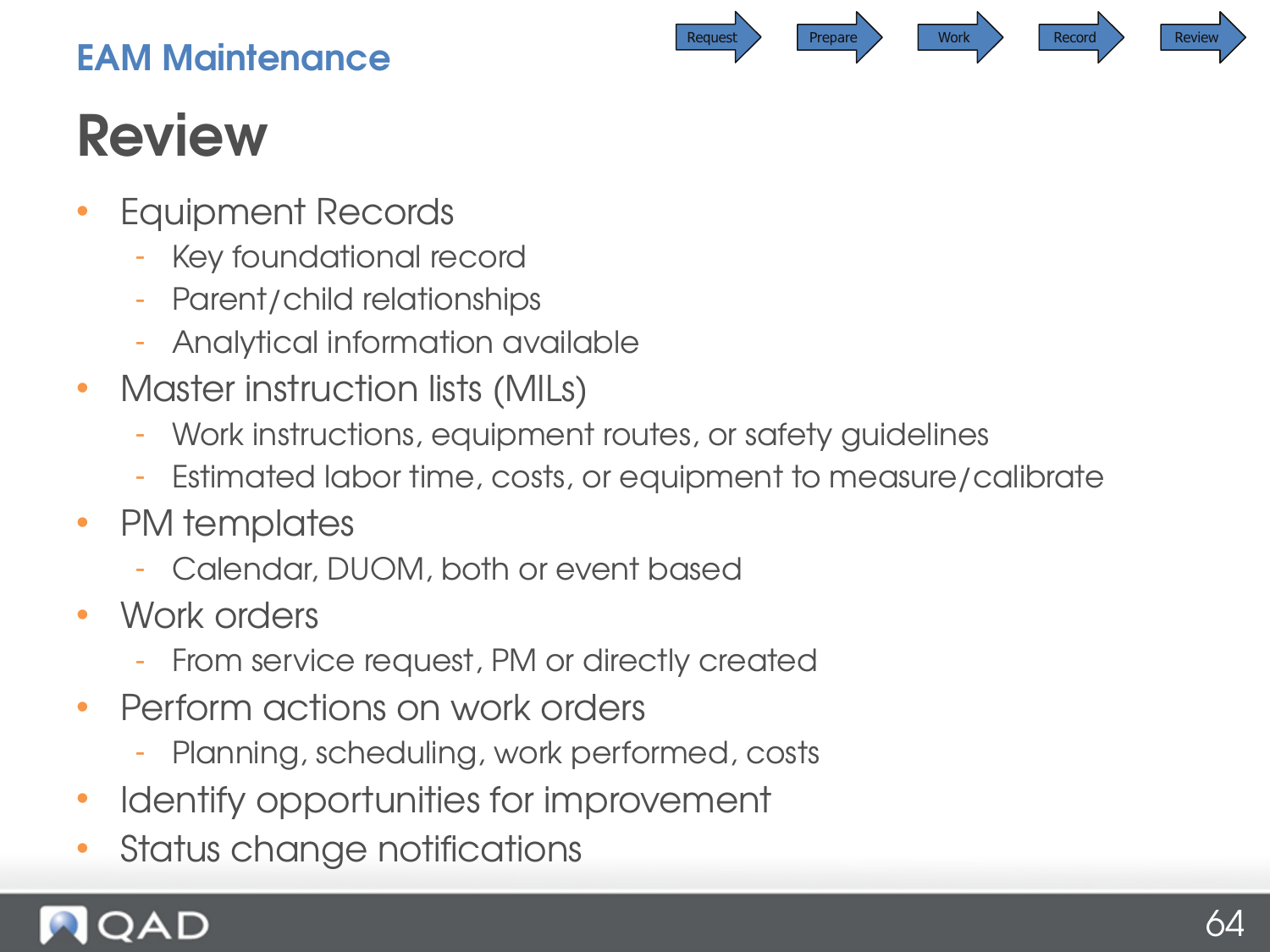

Request
Prepare
Work
Record
Review
EAM Maintenance
# Review
Equipment Records
Key foundational record
Parent/child relationships
Analytical information available
Master instruction lists (MILs)
Work instructions, equipment routes, or safety guidelines
Estimated labor time, costs, or equipment to measure/calibrate
PM templates
Calendar, DUOM, both or event based
Work orders
From service request, PM or directly created
Perform actions on work orders
Planning, scheduling, work performed, costs
Identify opportunities for improvement
Status change notifications
64